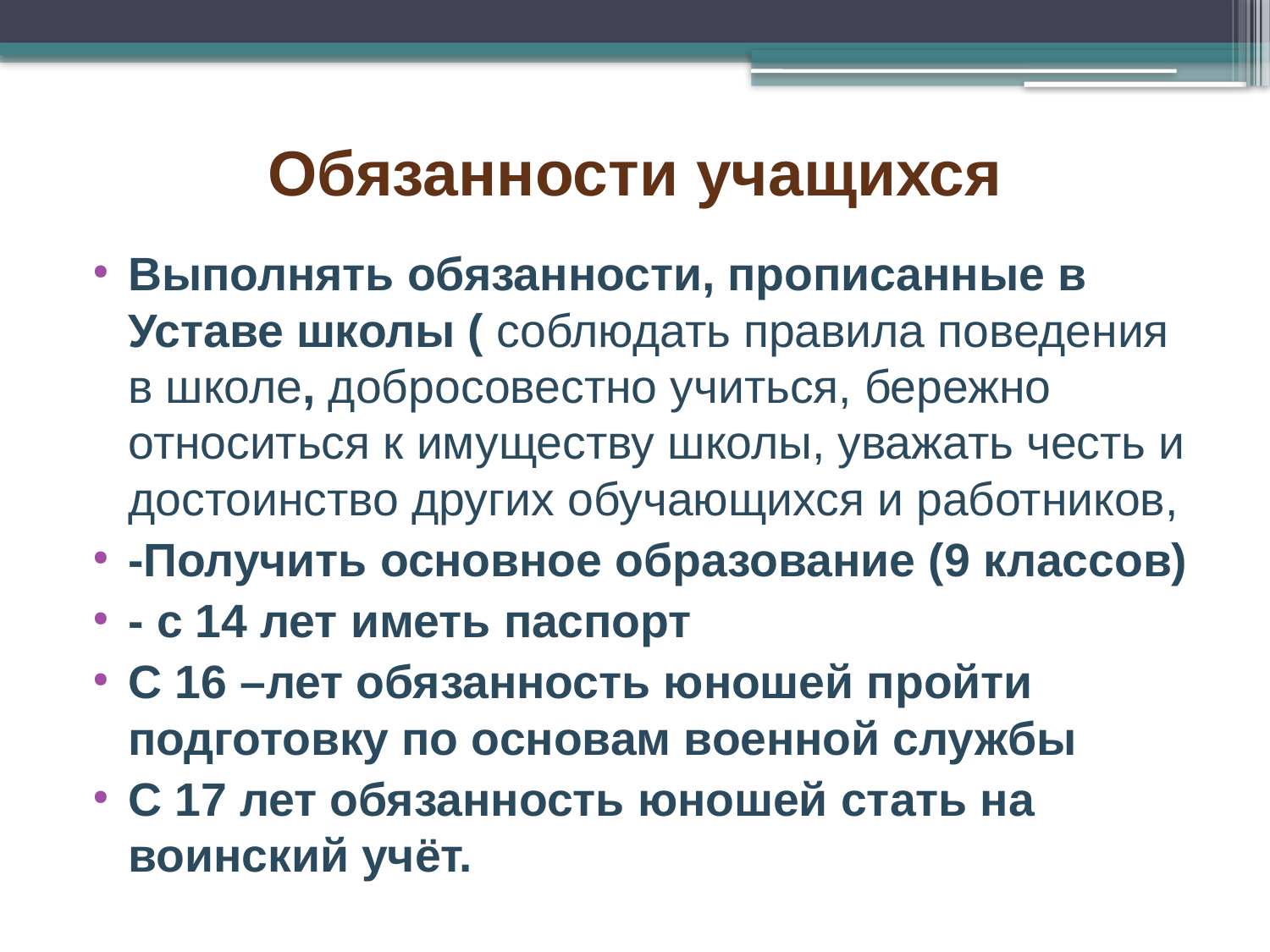

# Обязанности учащихся
Выполнять обязанности, прописанные в Уставе школы ( соблюдать правила поведения в школе, добросовестно учиться, бережно относиться к имуществу школы, уважать честь и достоинство других обучающихся и работников,
-Получить основное образование (9 классов)
- с 14 лет иметь паспорт
С 16 –лет обязанность юношей пройти подготовку по основам военной службы
С 17 лет обязанность юношей стать на воинский учёт.